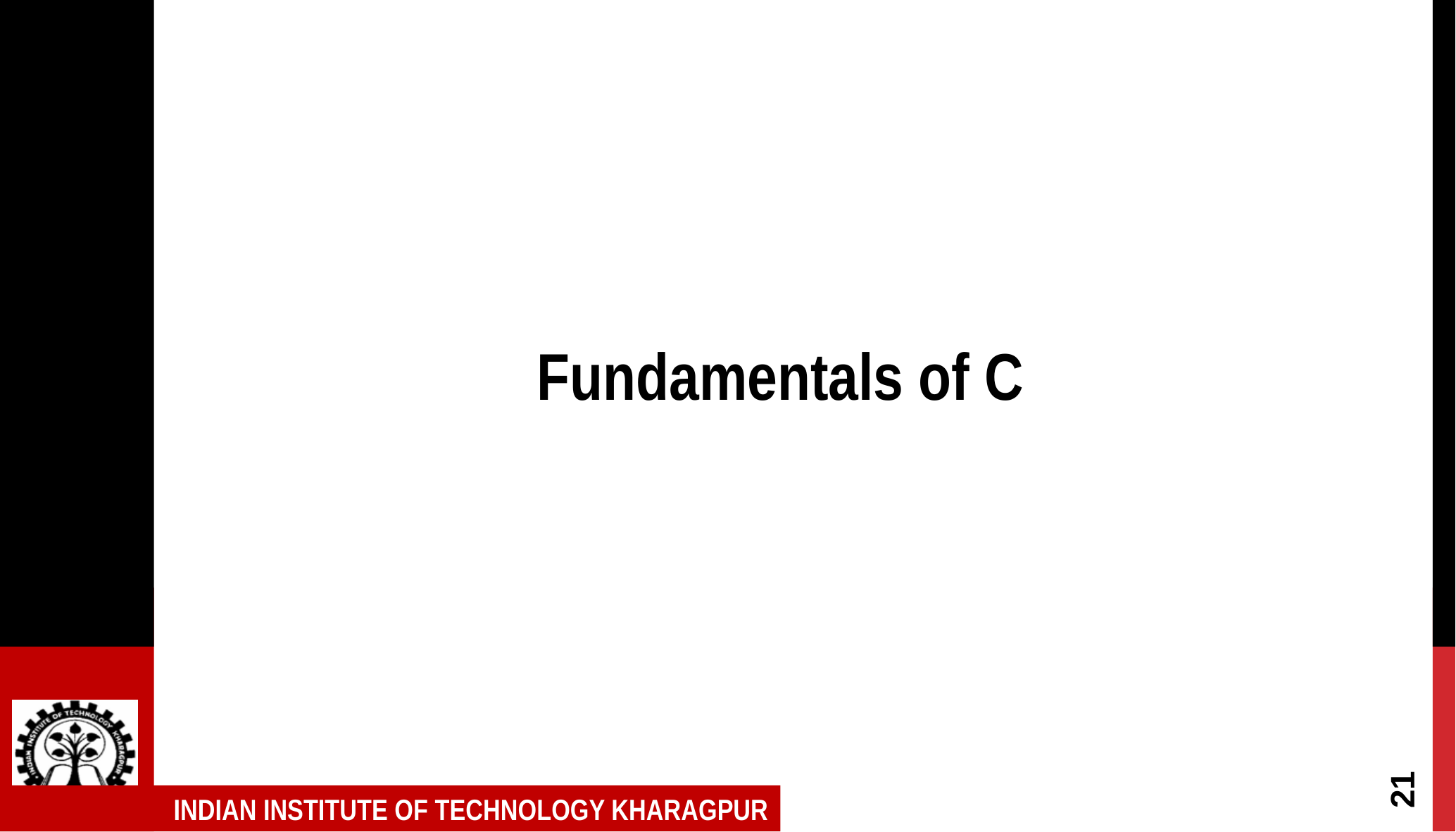

Fundamentals of C
21
INDIAN INSTITUTE OF TECHNOLOGY KHARAGPUR